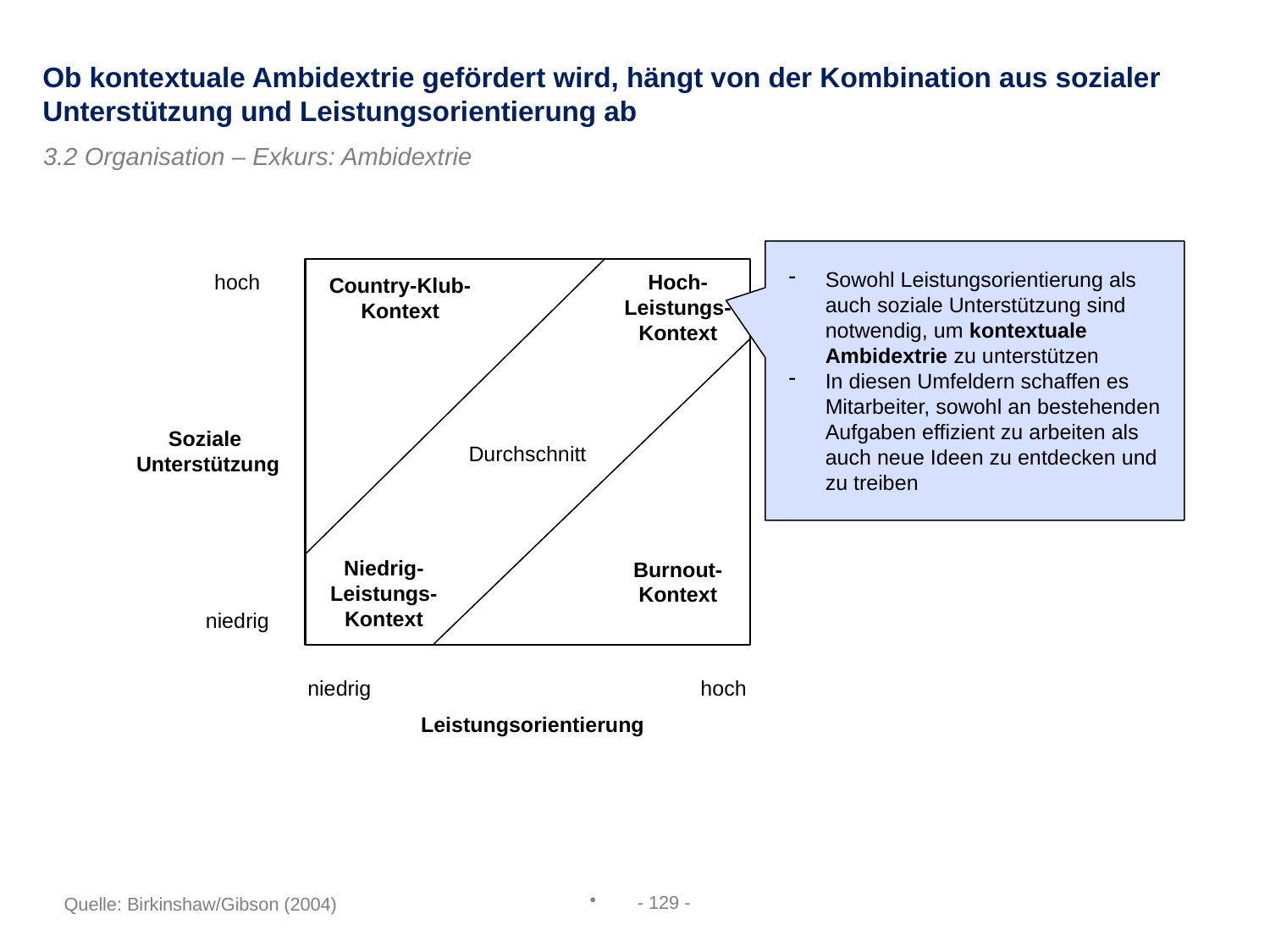

Ob kontextuale Ambidextrie gefördert wird, hängt von der Kombination aus sozialer Unterstützung und Leistungsorientierung ab
3.2 Organisation – Exkurs: Ambidextrie

Sowohl Leistungsorientierung als auch soziale Unterstützung sind notwendig, um kontextuale Ambidextrie zu unterstützen
In diesen Umfeldern schaffen es Mitarbeiter, sowohl an bestehenden Aufgaben effizient zu arbeiten als auch neue Ideen zu entdecken und zu treiben
hoch
Hoch-Leistungs-Kontext
Country-Klub- Kontext
Soziale
 Unterstützung
Durchschnitt
Niedrig-Leistungs-Kontext
Burnout-
Kontext
niedrig

hoch
niedrig
Leistungsorientierung
- 129 -
Quelle: Birkinshaw/Gibson (2004)